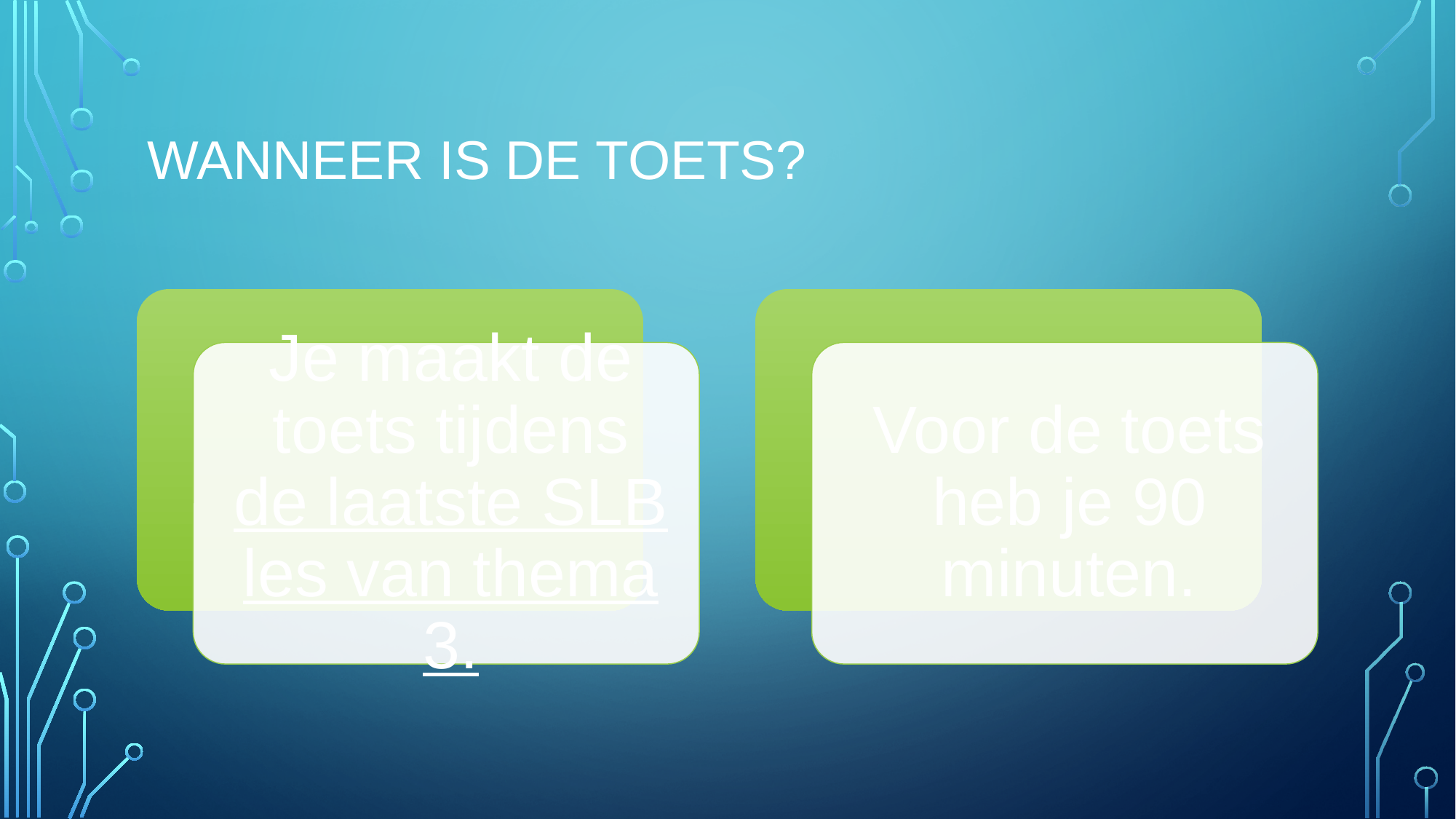

# Wanneer is de toets?
Je maakt de toets tijdens de laatste SLB les van thema 3.
Voor de toets heb je 90 minuten.